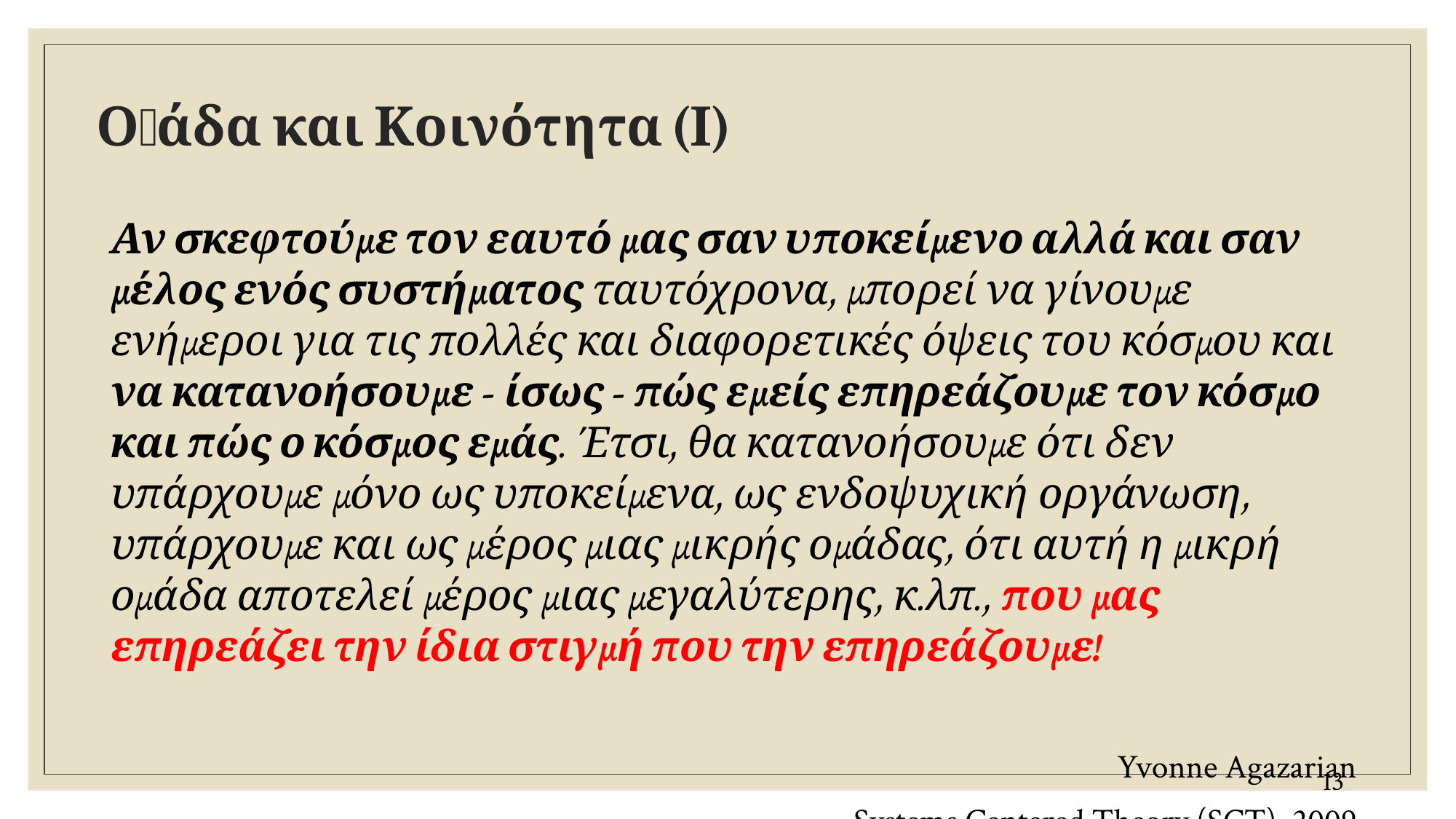

# Ομάδα και Κοινότητα (Ι)

Αν σκεφτούμε τον εαυτό μας σαν υποκείμενο αλλά και σαν μέλος ενός συστήματος ταυτόχρονα, μπορεί να γίνουμε ενήμεροι για τις πολλές και διαφορετικές όψεις του κόσμου και να κατανοήσουμε - ίσως - πώς εμείς επηρεάζουμε τον κόσμο και πώς ο κόσμος εμάς. Έτσι, θα κατανοήσουμε ότι δεν υπάρχουμε μόνο ως υποκείμενα, ως ενδοψυχική οργάνωση, υπάρχουμε και ως μέρος μιας μικρής ομάδας, ότι αυτή η μικρή ομάδα αποτελεί μέρος μιας μεγαλύτερης, κ.λπ., που μας επηρεάζει την ίδια στιγμή που την επηρεάζουμε!

Yvonne Agazarian
Systems Centered Theory (SCT), 2009

13